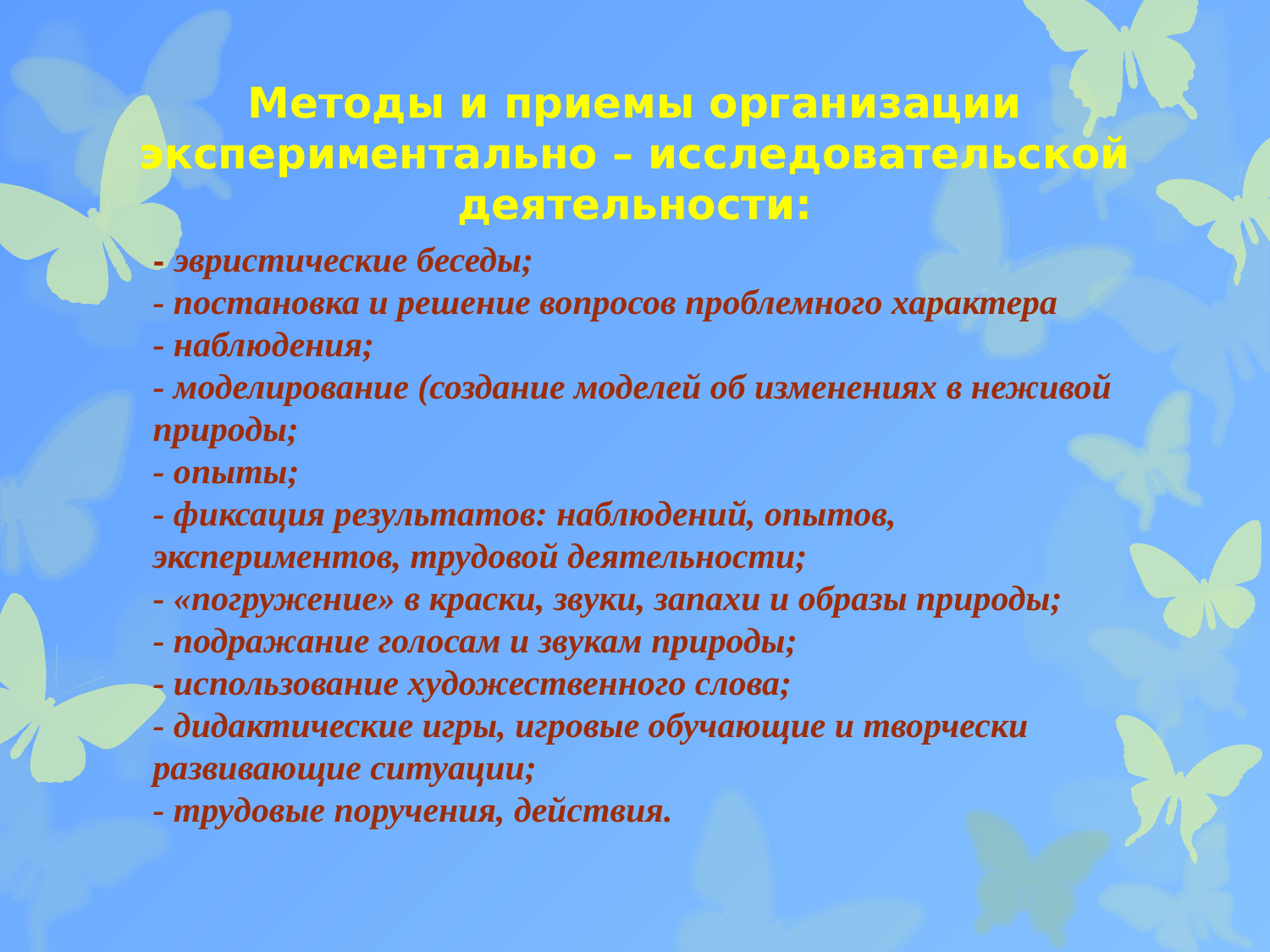

Методы и приемы организации экспериментально – исследовательской
деятельности:
# - эвристические беседы; - постановка и решение вопросов проблемного характера - наблюдения; - моделирование (создание моделей об изменениях в неживой природы; - опыты; - фиксация результатов: наблюдений, опытов, экспериментов, трудовой деятельности; - «погружение» в краски, звуки, запахи и образы природы; - подражание голосам и звукам природы; - использование художественного слова; - дидактические игры, игровые обучающие и творчески развивающие ситуации; - трудовые поручения, действия.